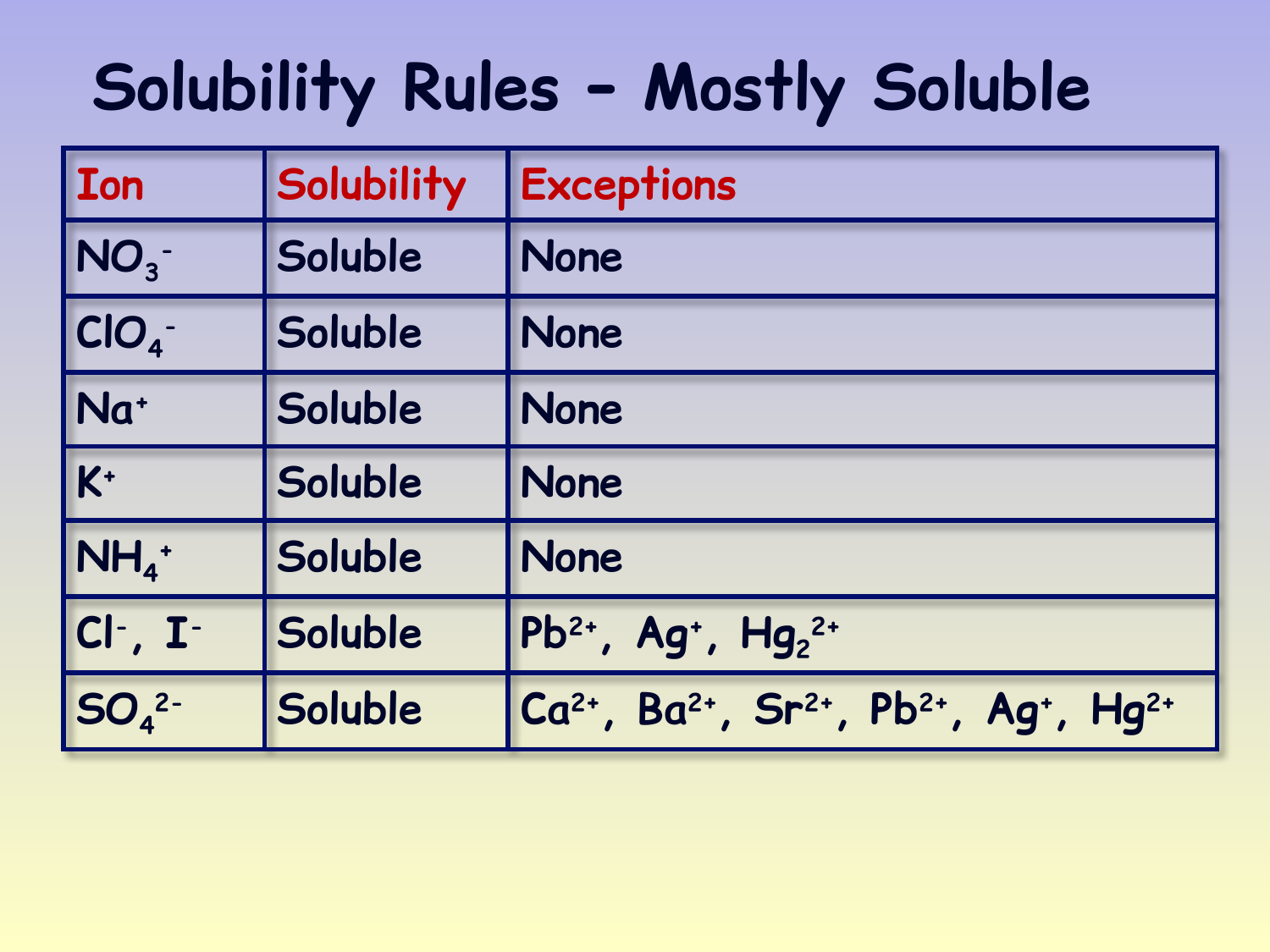

# Solubility Rules – Mostly Soluble
| Ion | Solubility | Exceptions |
| --- | --- | --- |
| NO3- | Soluble | None |
| ClO4- | Soluble | None |
| Na+ | Soluble | None |
| K+ | Soluble | None |
| NH4+ | Soluble | None |
| Cl-, I- | Soluble | Pb2+, Ag+, Hg22+ |
| SO42- | Soluble | Ca2+, Ba2+, Sr2+, Pb2+, Ag+, Hg2+ |